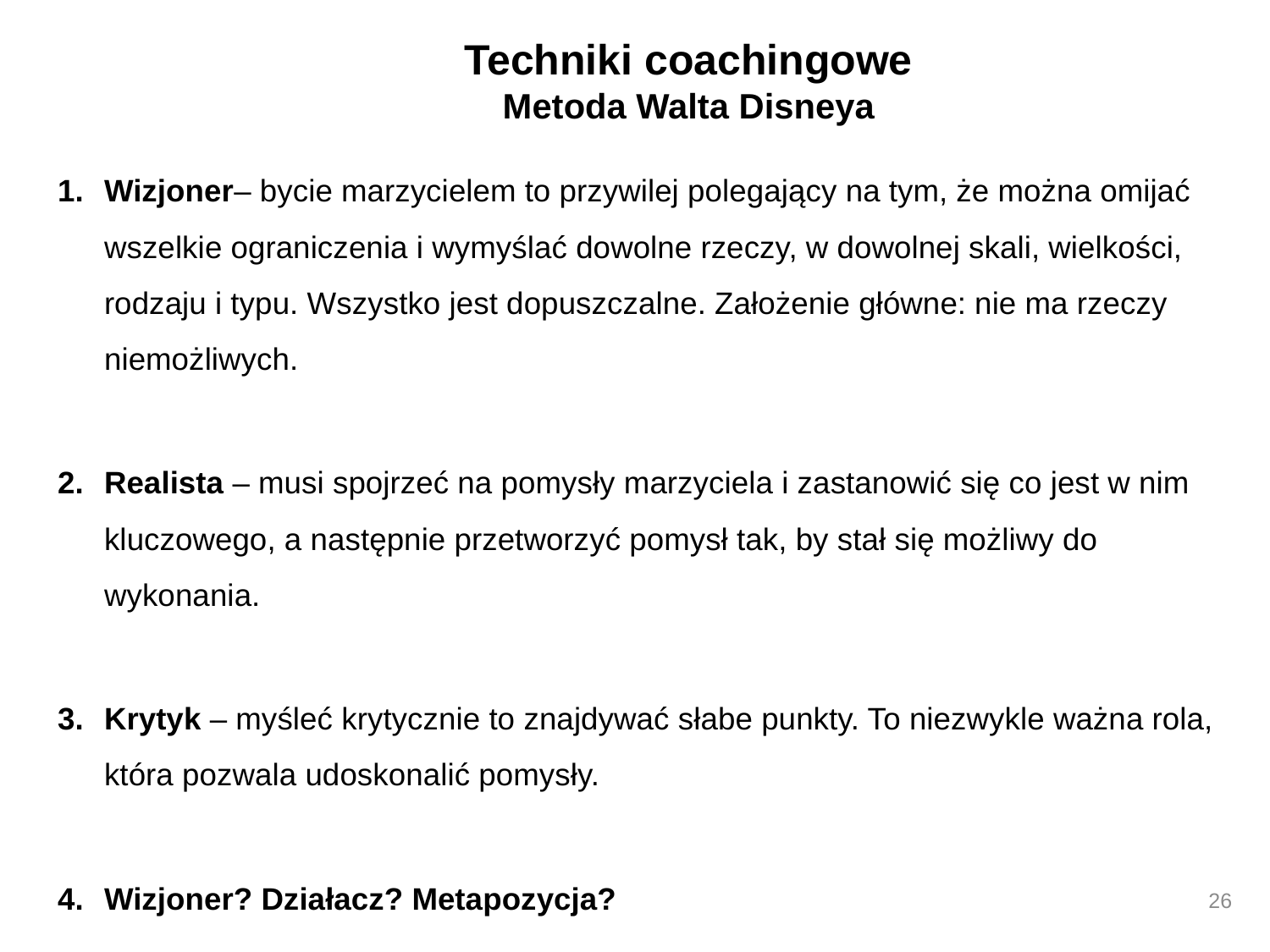

Techniki coachingowe
Metoda Walta Disneya
Wizjoner– bycie marzycielem to przywilej polegający na tym, że można omijać wszelkie ograniczenia i wymyślać dowolne rzeczy, w dowolnej skali, wielkości, rodzaju i typu. Wszystko jest dopuszczalne. Założenie główne: nie ma rzeczy niemożliwych.

Realista – musi spojrzeć na pomysły marzyciela i zastanowić się co jest w nim kluczowego, a następnie przetworzyć pomysł tak, by stał się możliwy do wykonania.

Krytyk – myśleć krytycznie to znajdywać słabe punkty. To niezwykle ważna rola, która pozwala udoskonalić pomysły.

Wizjoner? Działacz? Metapozycja?
26